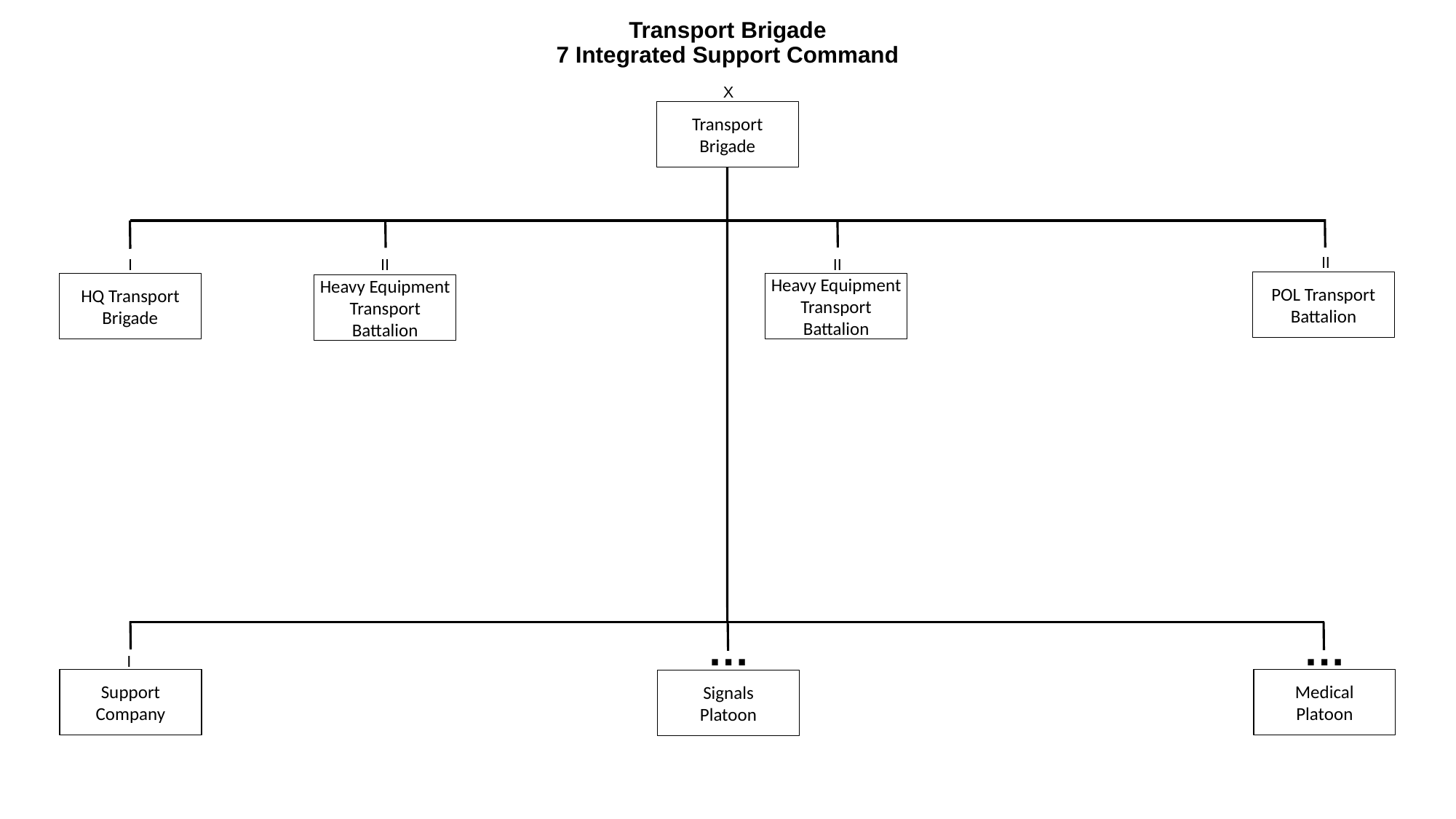

# Transport Brigade 7 Integrated Support Command
X
Transport
Brigade
II
I
II
II
POL Transport
Battalion
HQ Transport
Brigade
Heavy Equipment Transport
Battalion
Heavy Equipment Transport
Battalion
…
…
I
Support
Company
Medical
Platoon
Signals
Platoon